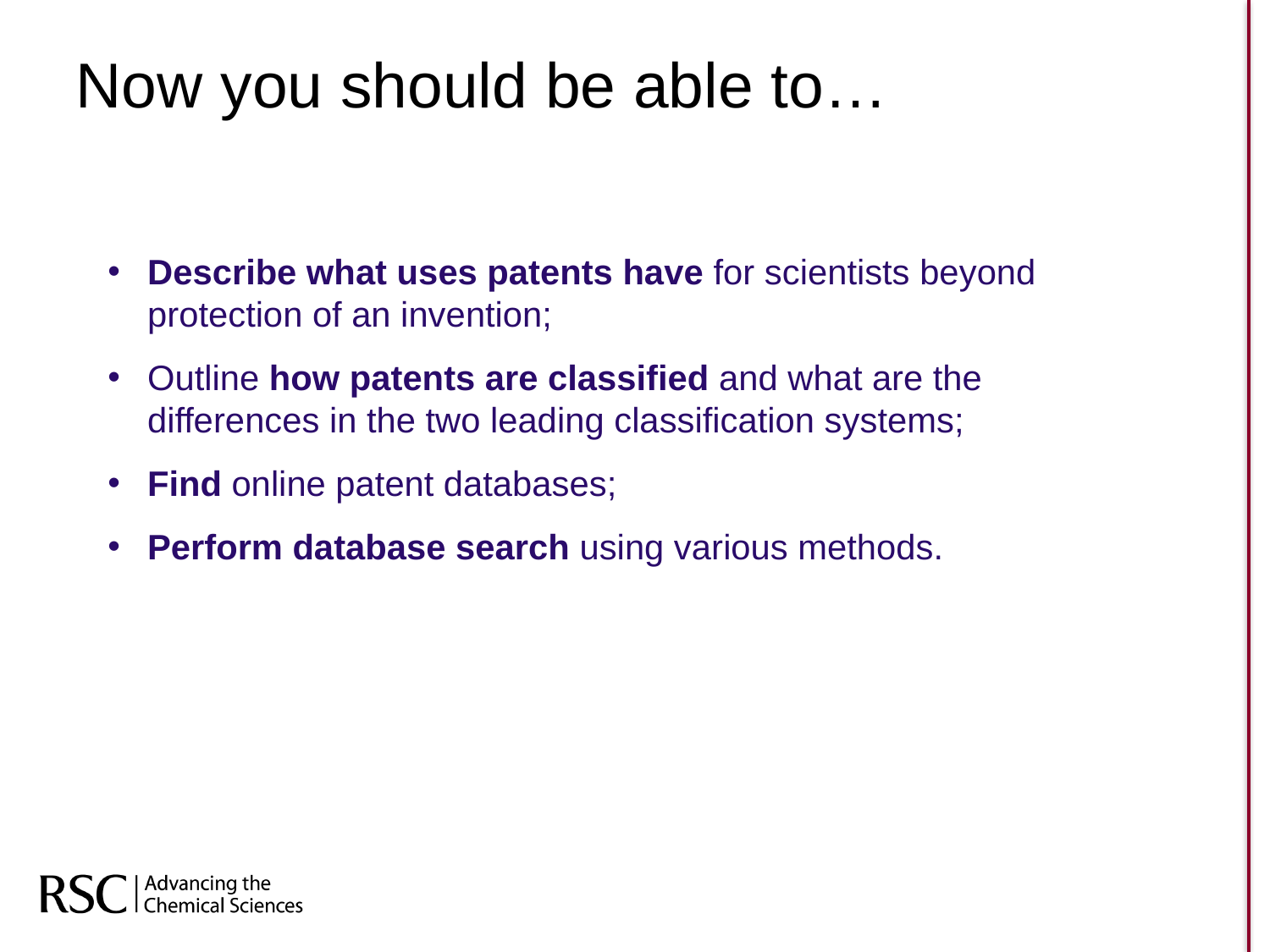

Now you should be able to…
Describe what uses patents have for scientists beyond protection of an invention;
Outline how patents are classified and what are the differences in the two leading classification systems;
Find online patent databases;
Perform database search using various methods.